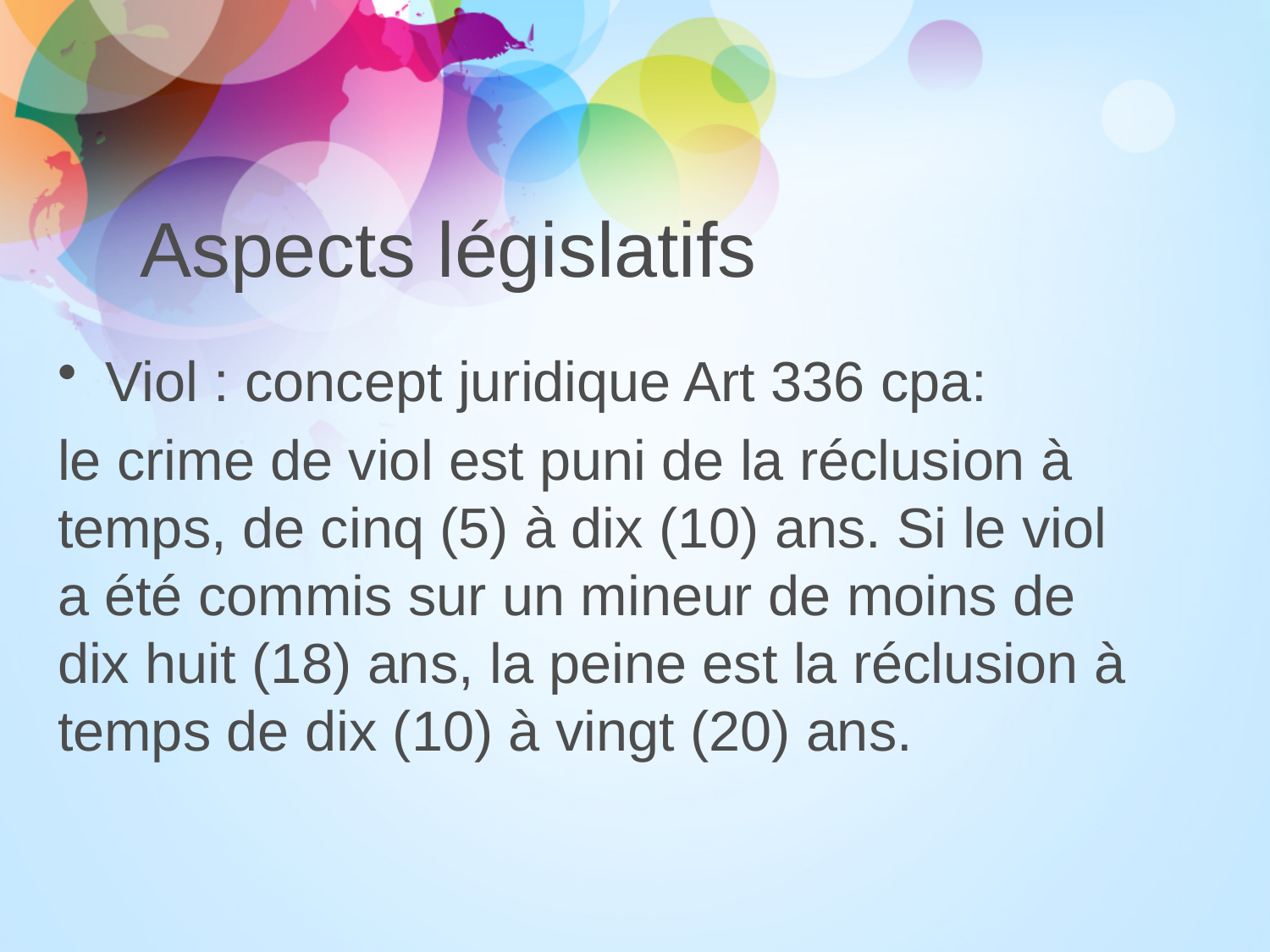

# Aspects législatifs
Viol : concept juridique Art 336 cpa:
le crime de viol est puni de la réclusion à temps, de cinq (5) à dix (10) ans. Si le viol a été commis sur un mineur de moins de dix huit (18) ans, la peine est la réclusion à temps de dix (10) à vingt (20) ans.